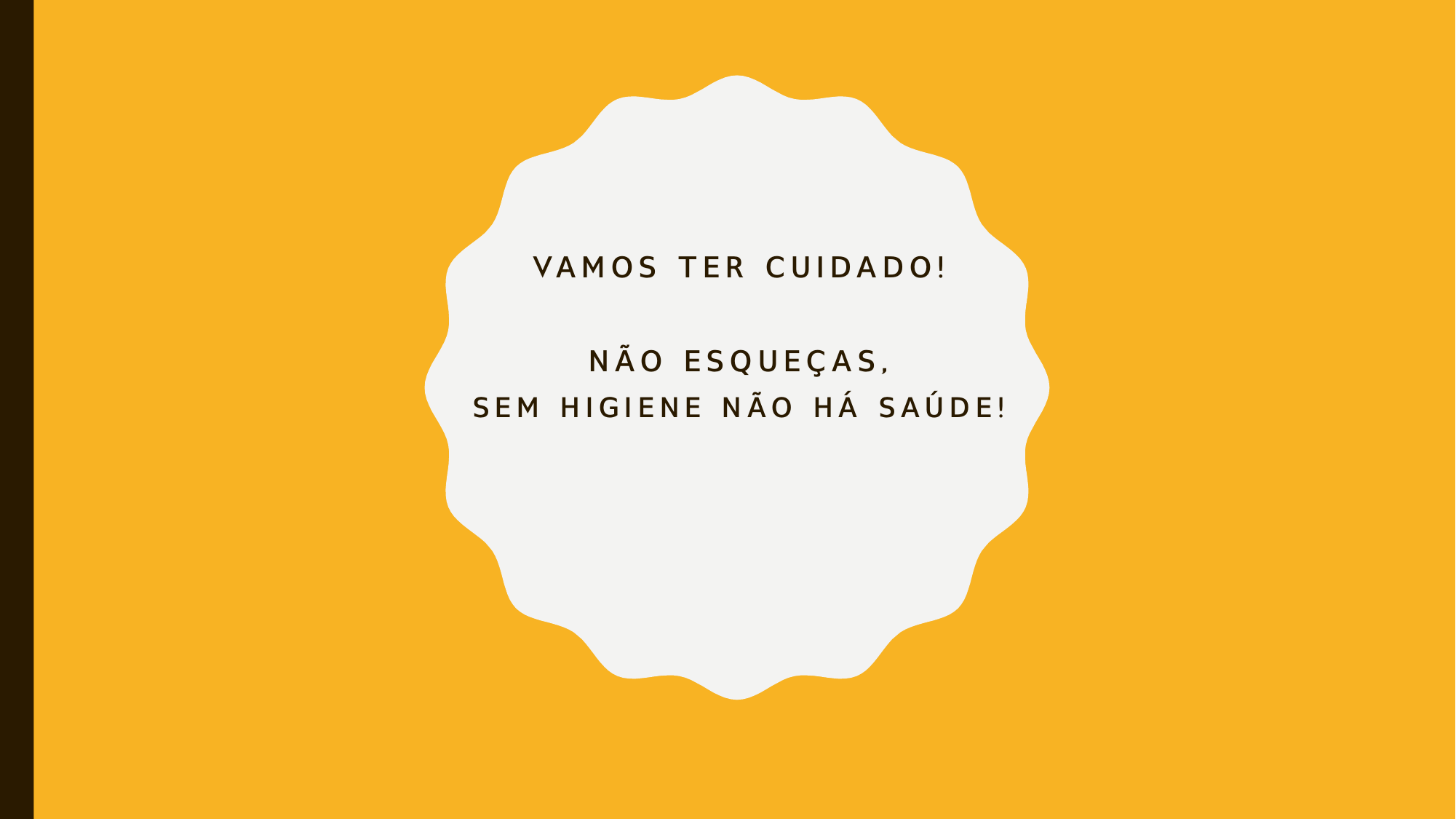

Vamos ter cuidado!

Não esqueças,
sem higiene não há saúde!